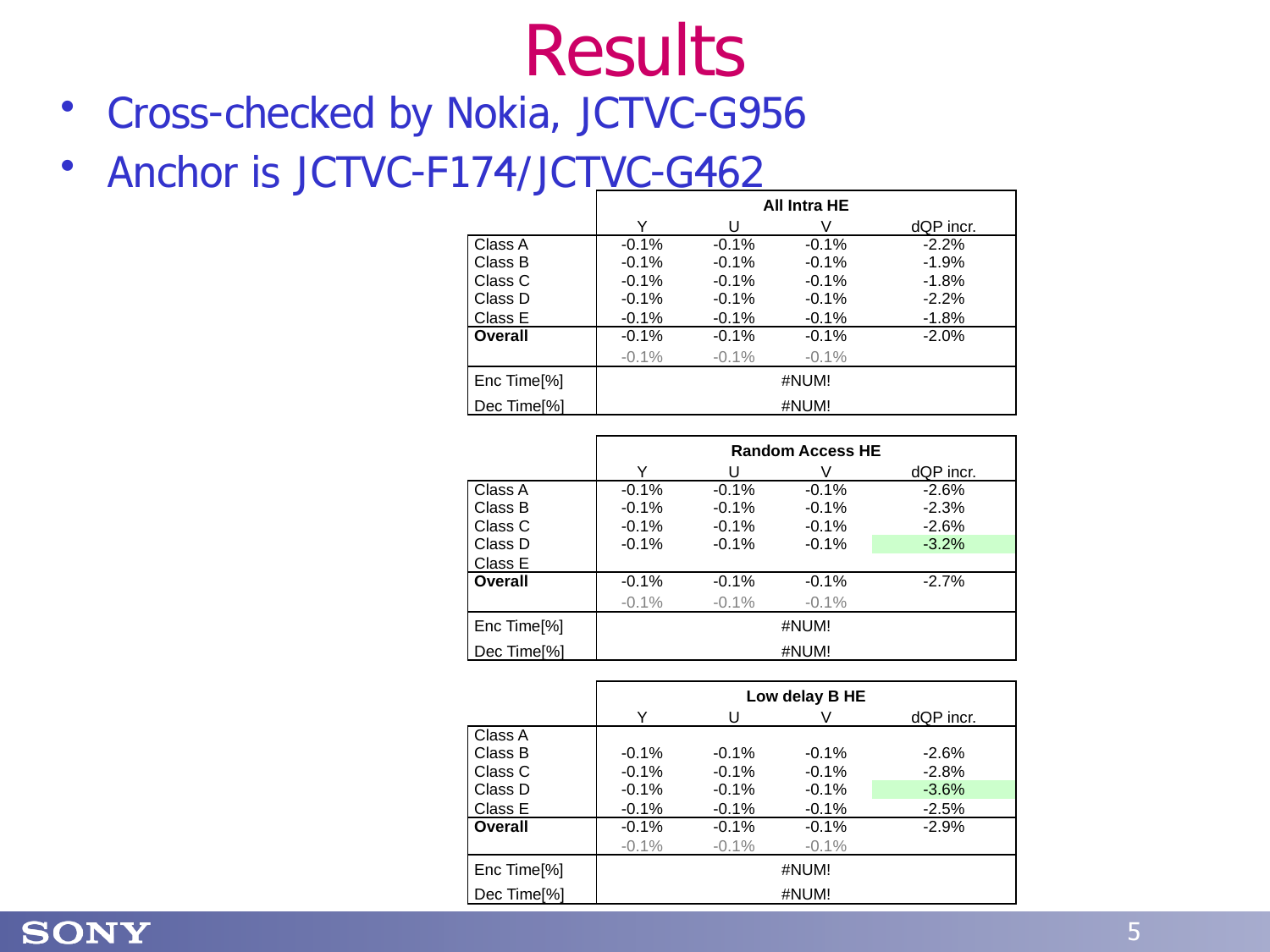

# Results
Cross-checked by Nokia, JCTVC-G956
Anchor is JCTVC-F174/JCTVC-G462

|  | All Intra HE |  |  |  |
| --- | --- | --- | --- | --- |
|  | Y | U | V | dQP incr. |
| Class A | -0.1% | -0.1% | -0.1% | -2.2% |
| Class B | -0.1% | -0.1% | -0.1% | -1.9% |
| Class C | -0.1% | -0.1% | -0.1% | -1.8% |
| Class D | -0.1% | -0.1% | -0.1% | -2.2% |
| Class E | -0.1% | -0.1% | -0.1% | -1.8% |
| Overall | -0.1% | -0.1% | -0.1% | -2.0% |
|  | -0.1% | -0.1% | -0.1% |  |
| Enc Time[%] | #NUM! |  |  |  |
| Dec Time[%] | #NUM! |  |  |  |
|  |  |  |  |  |
|  | Random Access HE |  |  |  |
|  | Y | U | V | dQP incr. |
| Class A | -0.1% | -0.1% | -0.1% | -2.6% |
| Class B | -0.1% | -0.1% | -0.1% | -2.3% |
| Class C | -0.1% | -0.1% | -0.1% | -2.6% |
| Class D | -0.1% | -0.1% | -0.1% | -3.2% |
| Class E |  |  |  |  |
| Overall | -0.1% | -0.1% | -0.1% | -2.7% |
|  | -0.1% | -0.1% | -0.1% |  |
| Enc Time[%] | #NUM! |  |  |  |
| Dec Time[%] | #NUM! |  |  |  |
|  |  |  |  |  |
|  | Low delay B HE |  |  |  |
|  | Y | U | V | dQP incr. |
| Class A |  |  |  |  |
| Class B | -0.1% | -0.1% | -0.1% | -2.6% |
| Class C | -0.1% | -0.1% | -0.1% | -2.8% |
| Class D | -0.1% | -0.1% | -0.1% | -3.6% |
| Class E | -0.1% | -0.1% | -0.1% | -2.5% |
| Overall | -0.1% | -0.1% | -0.1% | -2.9% |
|  | -0.1% | -0.1% | -0.1% |  |
| Enc Time[%] | #NUM! |  |  |  |
| Dec Time[%] | #NUM! |  |  |  |
5